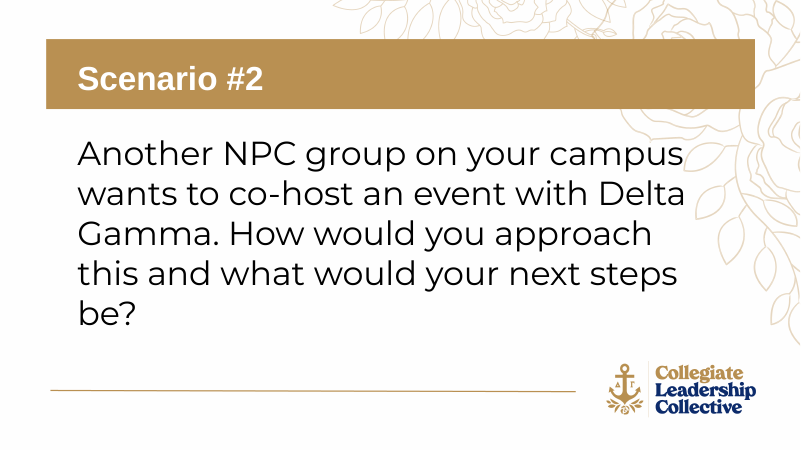

Scenario #2
Another NPC group on your campus wants to co-host an event with Delta Gamma. How would you approach this and what would your next steps be?